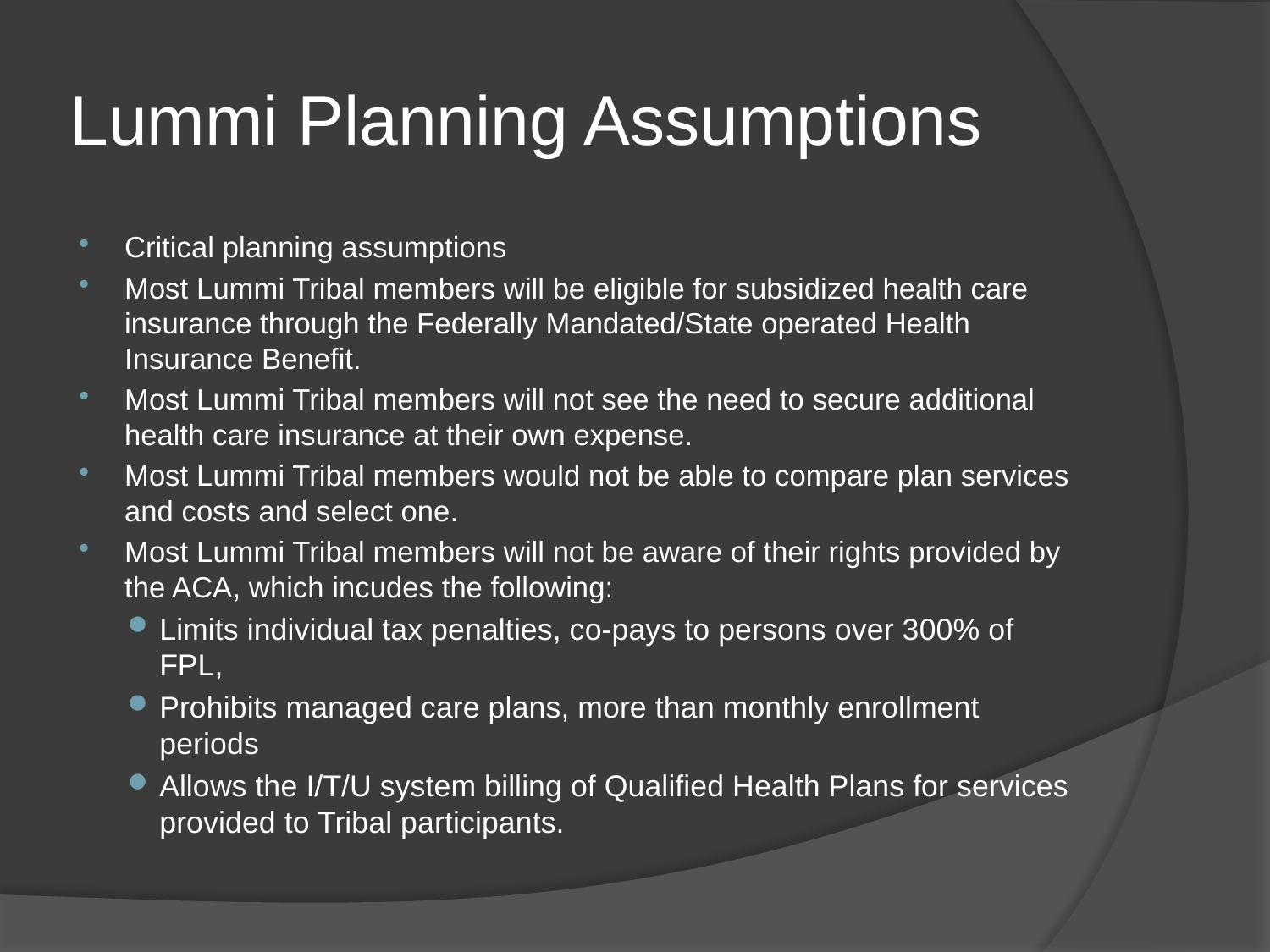

# Lummi Planning Assumptions
Critical planning assumptions
Most Lummi Tribal members will be eligible for subsidized health care insurance through the Federally Mandated/State operated Health Insurance Benefit.
Most Lummi Tribal members will not see the need to secure additional health care insurance at their own expense.
Most Lummi Tribal members would not be able to compare plan services and costs and select one.
Most Lummi Tribal members will not be aware of their rights provided by the ACA, which incudes the following:
Limits individual tax penalties, co-pays to persons over 300% of FPL,
Prohibits managed care plans, more than monthly enrollment periods
Allows the I/T/U system billing of Qualified Health Plans for services provided to Tribal participants.